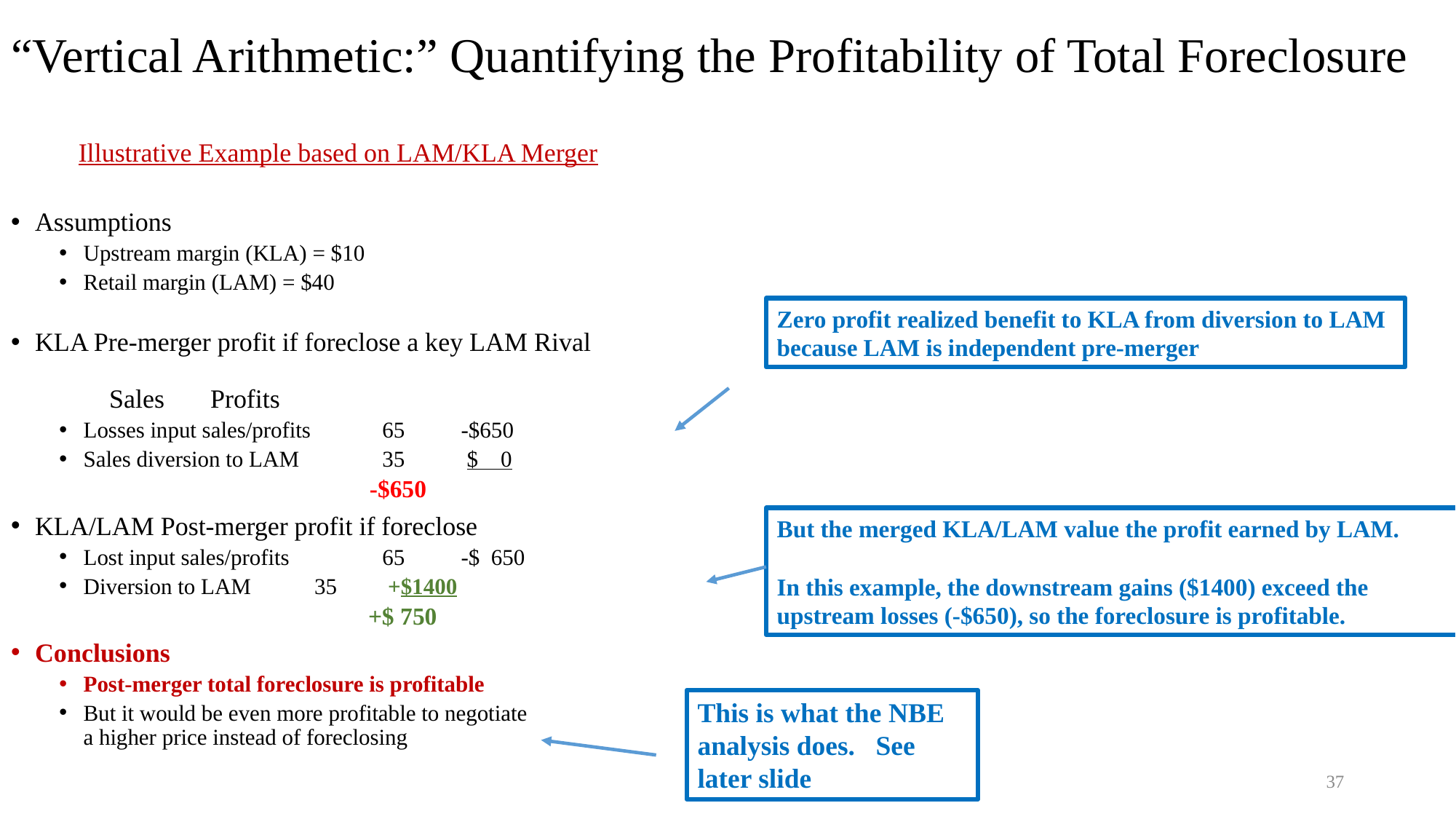

# “Vertical Arithmetic:” Quantifying the Profitability of Total Foreclosure
	Illustrative Example based on LAM/KLA Merger
Assumptions
Upstream margin (KLA) = $10
Retail margin (LAM) = $40
KLA Pre-merger profit if foreclose a key LAM Rival
			 	 Sales       Profits
Losses input sales/profits	     65	       -$650
Sales diversion to LAM 	     35	        $    0
			                                                  -$650
KLA/LAM Post-merger profit if foreclose
Lost input sales/profits 		     65	       -$  650
Diversion to LAM		     35	      +$1400
			                                                  +$ 750
Conclusions
Post-merger total foreclosure is profitable
But it would be even more profitable to negotiate
a higher price instead of foreclosing
Zero profit realized benefit to KLA from diversion to LAM because LAM is independent pre-merger
But the merged KLA/LAM value the profit earned by LAM.

In this example, the downstream gains ($1400) exceed the upstream losses (-$650), so the foreclosure is profitable.
This is what the NBE analysis does.   See later slide
37